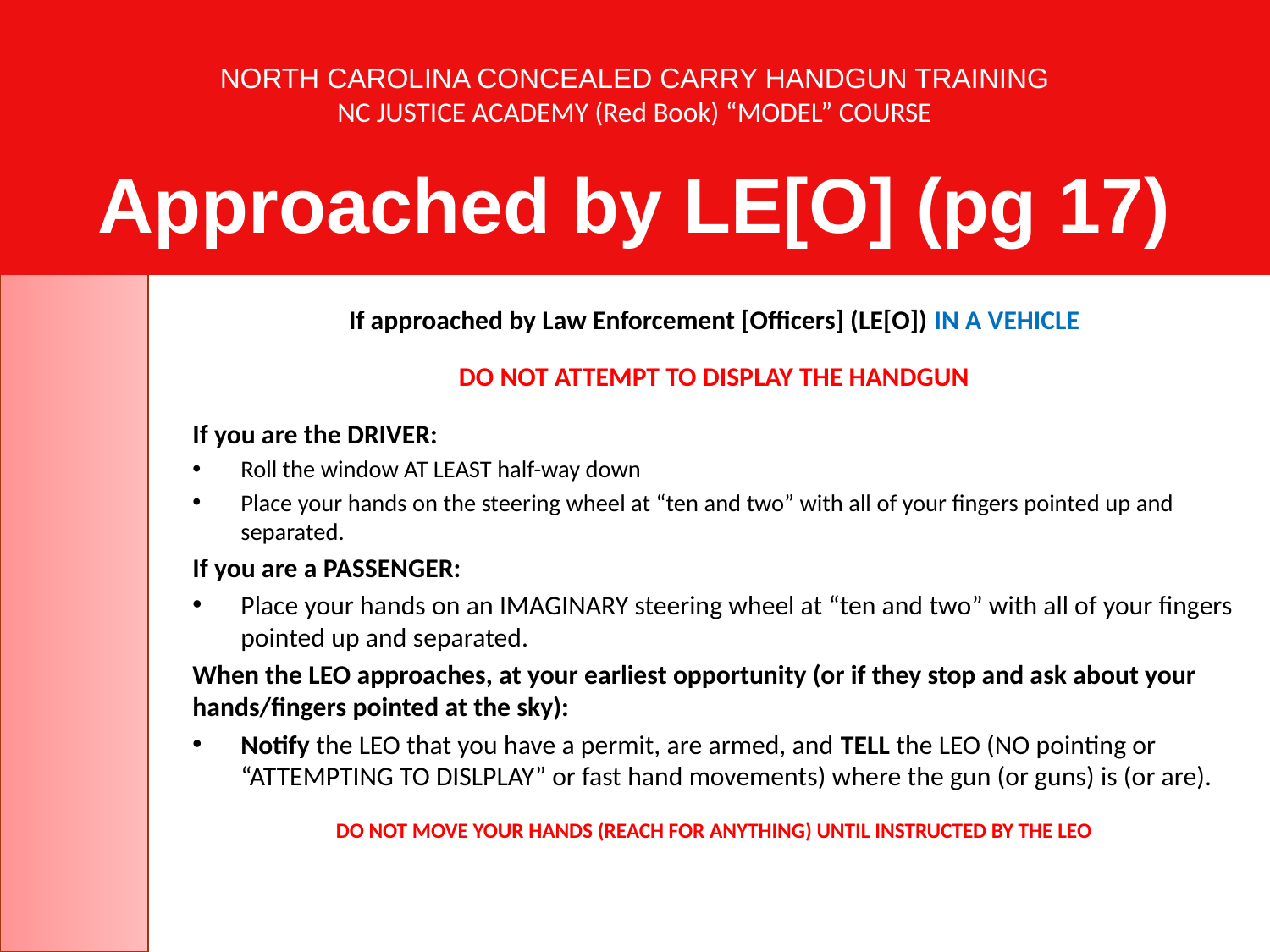

# NORTH CAROLINA CONCEALED CARRY HANDGUN TRAINING NC JUSTICE ACADEMY (Red Book) “MODEL” COURSE Approached by LE[O] (pg 17)

If approached by Law Enforcement [Officers] (LE[O]) IN A VEHICLE

DO NOT ATTEMPT TO DISPLAY THE HANDGUN

If you are the DRIVER:
Roll the window AT LEAST half-way down
Place your hands on the steering wheel at “ten and two” with all of your fingers pointed up and separated.
If you are a PASSENGER:
Place your hands on an IMAGINARY steering wheel at “ten and two” with all of your fingers pointed up and separated.
When the LEO approaches, at your earliest opportunity (or if they stop and ask about your hands/fingers pointed at the sky):
Notify the LEO that you have a permit, are armed, and TELL the LEO (NO pointing or “ATTEMPTING TO DISLPLAY” or fast hand movements) where the gun (or guns) is (or are).

DO NOT MOVE YOUR HANDS (REACH FOR ANYTHING) UNTIL INSTRUCTED BY THE LEO